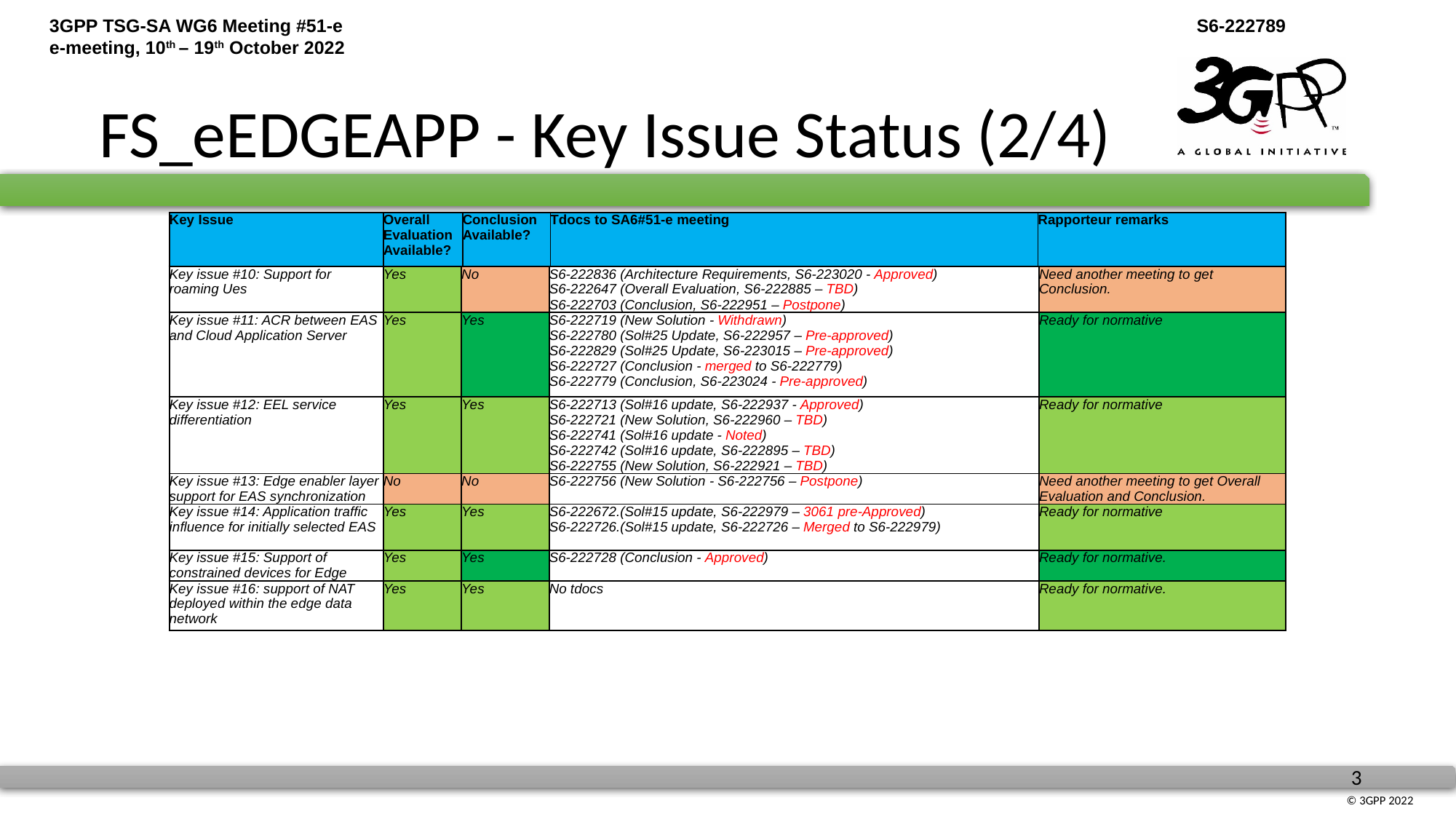

# FS_eEDGEAPP - Key Issue Status (2/4)
| Key Issue | Overall Evaluation Available? | Conclusion Available? | Tdocs to SA6#51-e meeting | Rapporteur remarks |
| --- | --- | --- | --- | --- |
| Key issue #10: Support for roaming Ues | Yes | No | S6-222836 (Architecture Requirements, S6-223020 - Approved) S6-222647 (Overall Evaluation, S6-222885 – TBD) S6-222703 (Conclusion, S6-222951 – Postpone) | Need another meeting to get Conclusion. |
| --- | --- | --- | --- | --- |
| Key issue #11: ACR between EAS and Cloud Application Server | Yes | Yes | S6-222719 (New Solution - Withdrawn) S6-222780 (Sol#25 Update, S6-222957 – Pre-approved) S6-222829 (Sol#25 Update, S6-223015 – Pre-approved) S6-222727 (Conclusion - merged to S6-222779) S6-222779 (Conclusion, S6-223024 - Pre-approved) | Ready for normative |
| Key issue #12: EEL service differentiation | Yes | Yes | S6-222713 (Sol#16 update, S6-222937 - Approved) S6-222721 (New Solution, S6-222960 – TBD) S6-222741 (Sol#16 update - Noted) S6-222742 (Sol#16 update, S6-222895 – TBD) S6-222755 (New Solution, S6-222921 – TBD) | Ready for normative |
| Key issue #13: Edge enabler layer support for EAS synchronization | No | No | S6-222756 (New Solution - S6-222756 – Postpone) | Need another meeting to get Overall Evaluation and Conclusion. |
| Key issue #14: Application traffic influence for initially selected EAS | Yes | Yes | S6-222672.(Sol#15 update, S6-222979 – 3061 pre-Approved) S6-222726.(Sol#15 update, S6-222726 – Merged to S6-222979) | Ready for normative |
| Key issue #15: Support of constrained devices for Edge | Yes | Yes | S6-222728 (Conclusion - Approved) | Ready for normative. |
| Key issue #16: support of NAT deployed within the edge data network | Yes | Yes | No tdocs | Ready for normative. |